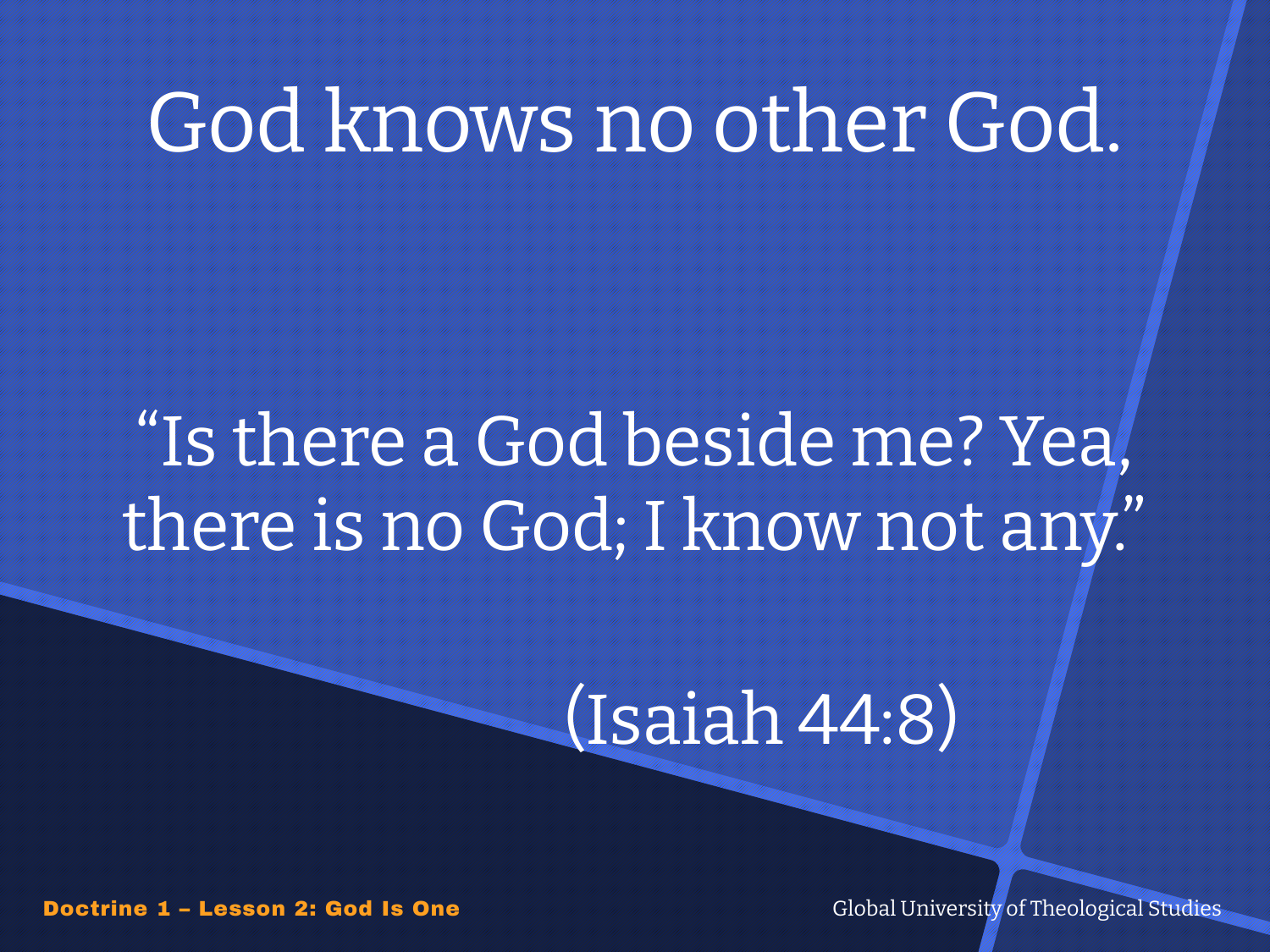

God knows no other God.
“Is there a God beside me? Yea, there is no God; I know not any.”
										(Isaiah 44:8)
Doctrine 1 – Lesson 2: God Is One                                               Global University of Theological Studies